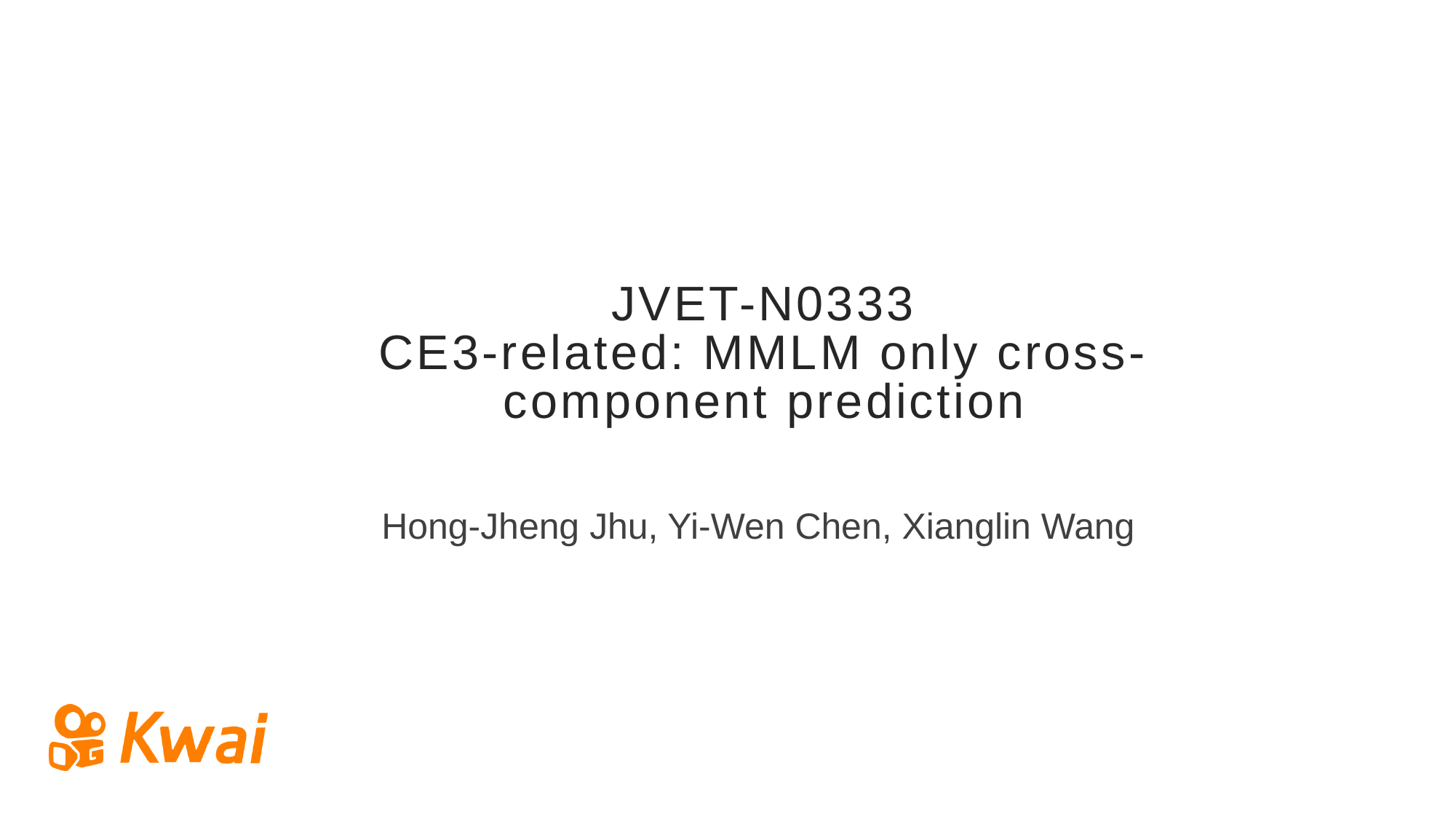

# JVET-N0333 CE3-related: MMLM only cross-component prediction
Hong-Jheng Jhu, Yi-Wen Chen, Xianglin Wang